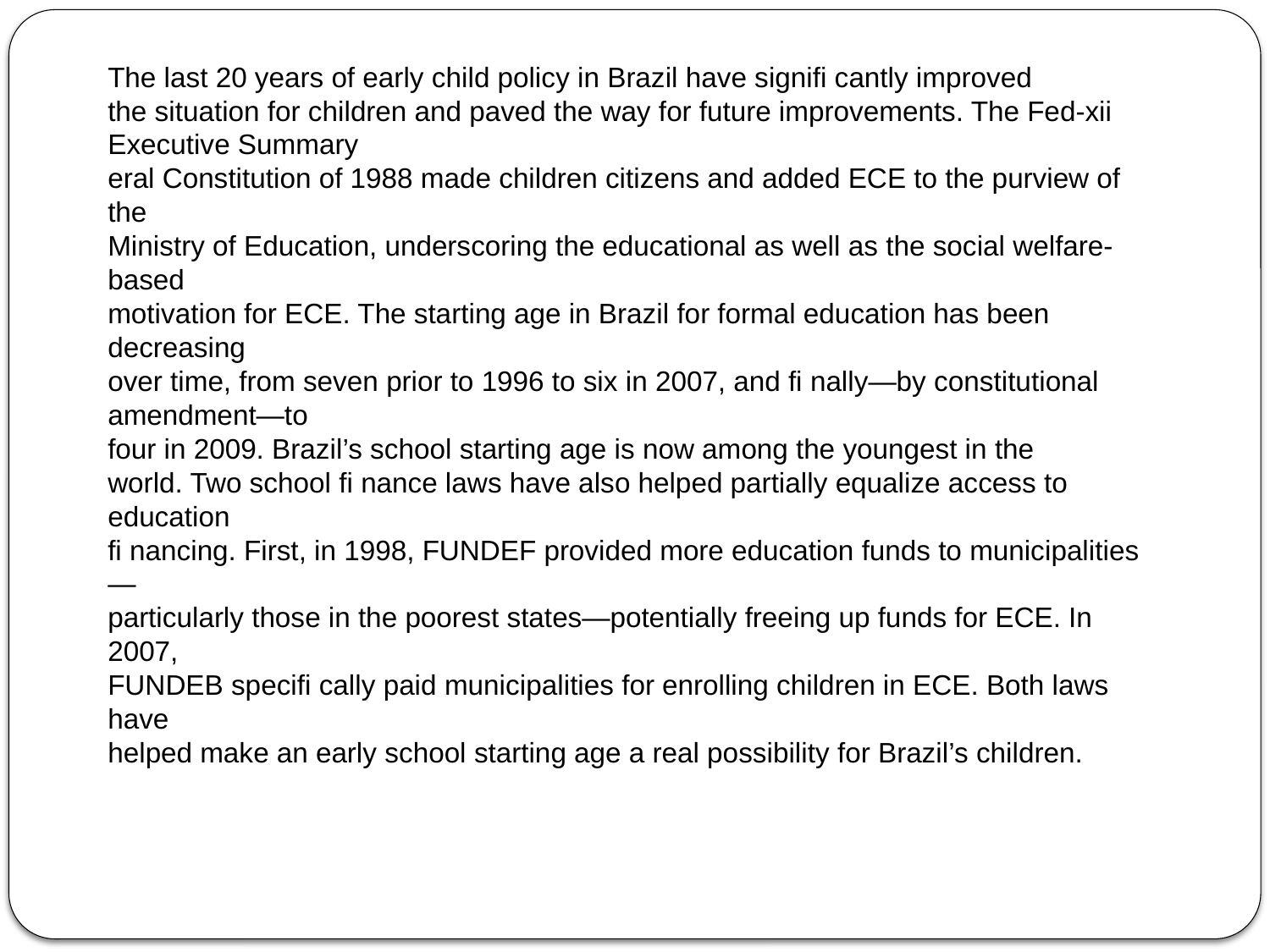

The last 20 years of early child policy in Brazil have signifi cantly improved
the situation for children and paved the way for future improvements. The Fed-xii Executive Summary
eral Constitution of 1988 made children citizens and added ECE to the purview of the
Ministry of Education, underscoring the educational as well as the social welfare-based
motivation for ECE. The starting age in Brazil for formal education has been decreasing
over time, from seven prior to 1996 to six in 2007, and fi nally—by constitutional amendment—to
four in 2009. Brazil’s school starting age is now among the youngest in the
world. Two school fi nance laws have also helped partially equalize access to education
fi nancing. First, in 1998, FUNDEF provided more education funds to municipalities—
particularly those in the poorest states—potentially freeing up funds for ECE. In 2007,
FUNDEB specifi cally paid municipalities for enrolling children in ECE. Both laws have
helped make an early school starting age a real possibility for Brazil’s children.